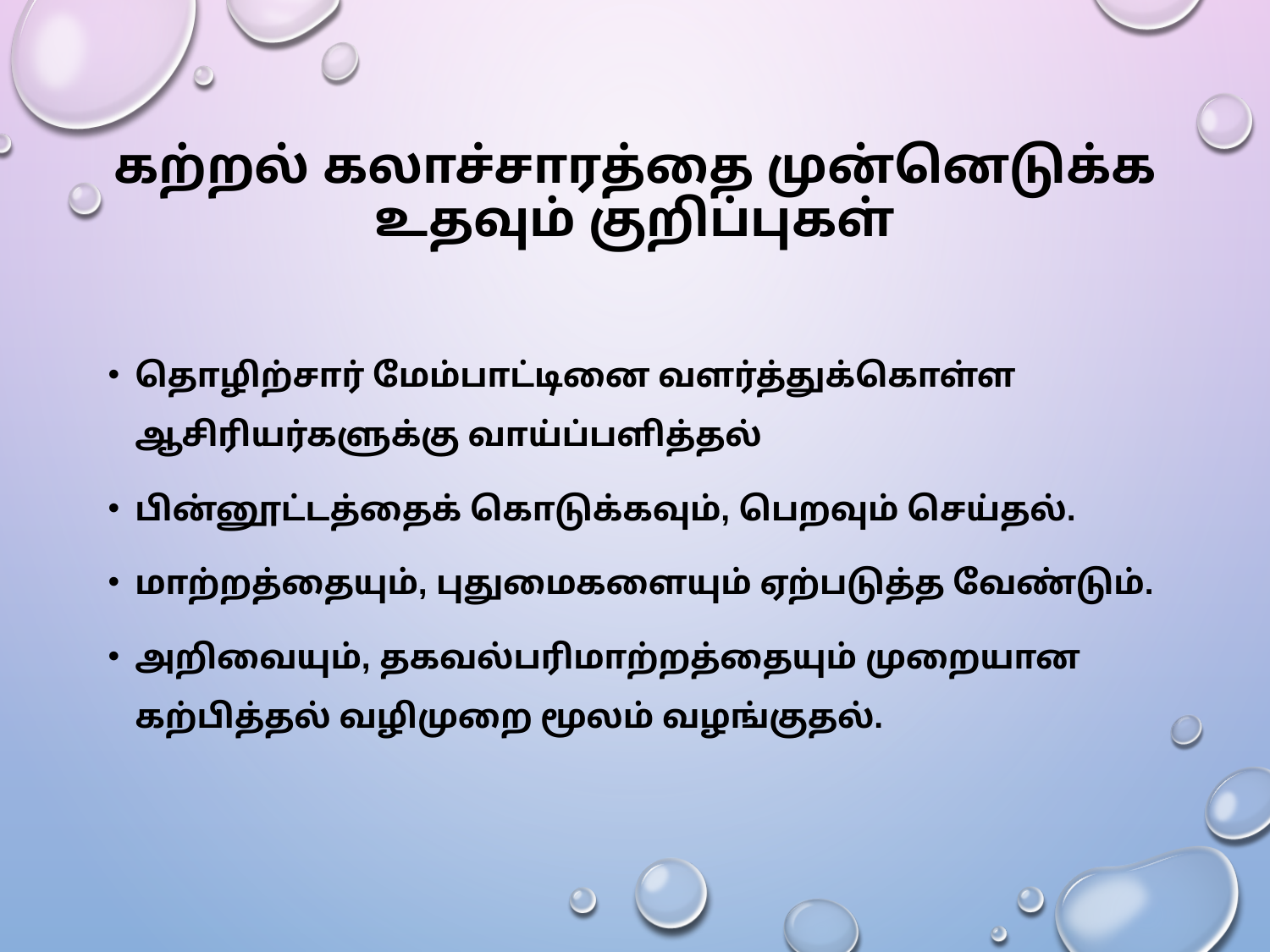

# கற்றல் கலாச்சாரத்தை முன்னெடுக்க உதவும் குறிப்புகள்
தொழிற்சார் மேம்பாட்டினை வளர்த்துக்கொள்ள ஆசிரியர்களுக்கு வாய்ப்பளித்தல்
பின்னூட்டத்தைக் கொடுக்கவும், பெறவும் செய்தல்.
மாற்றத்தையும், புதுமைகளையும் ஏற்படுத்த வேண்டும்.
அறிவையும், தகவல்பரிமாற்றத்தையும் முறையான கற்பித்தல் வழிமுறை மூலம் வழங்குதல்.